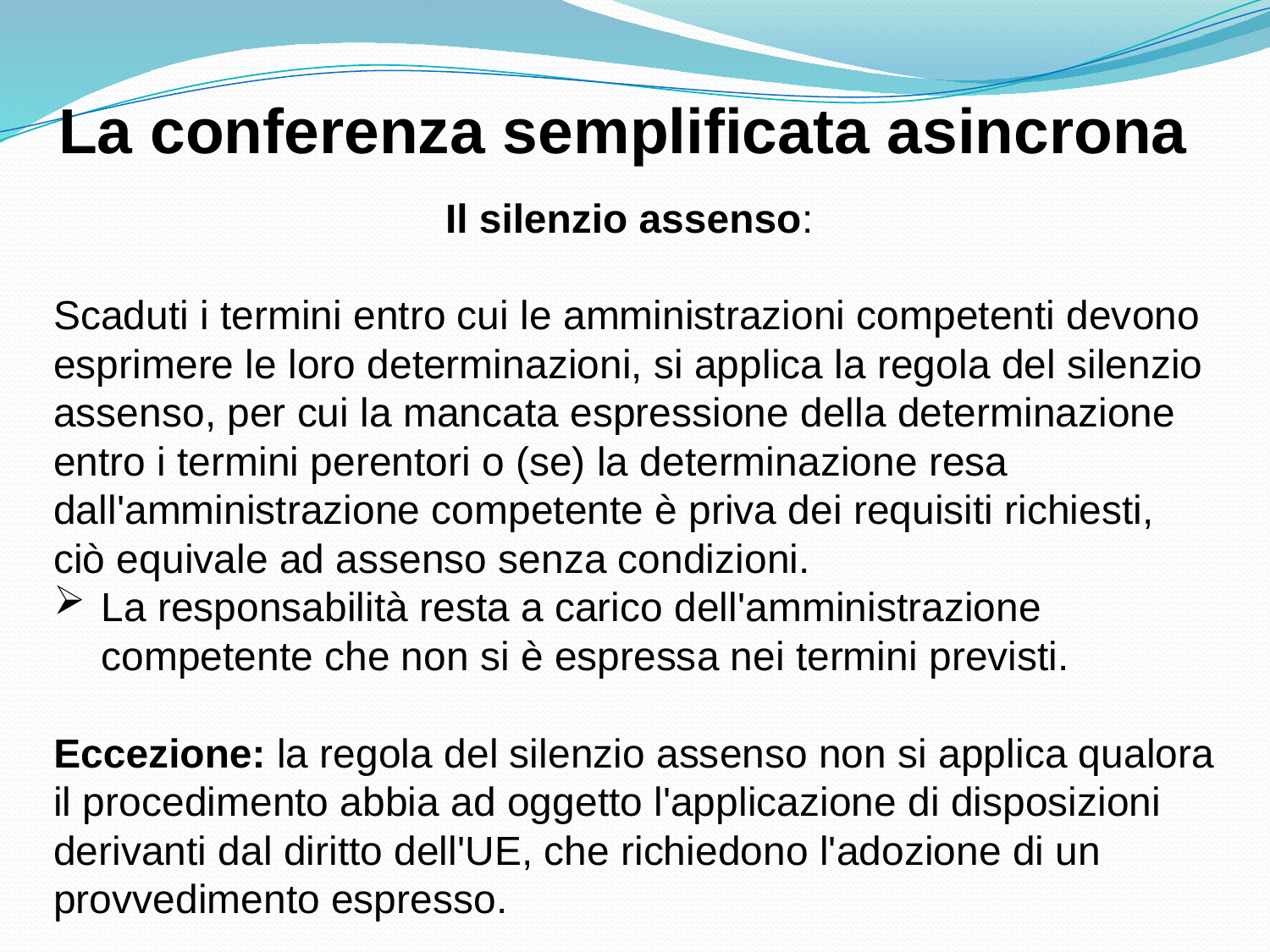

La conferenza semplificata asincrona
Il silenzio assenso:

Scaduti i termini entro cui le amministrazioni competenti devono esprimere le loro determinazioni, si applica la regola del silenzio assenso, per cui la mancata espressione della determinazione entro i termini perentori o (se) la determinazione resa dall'amministrazione competente è priva dei requisiti richiesti, ciò equivale ad assenso senza condizioni.
La responsabilità resta a carico dell'amministrazione competente che non si è espressa nei termini previsti.

Eccezione: la regola del silenzio assenso non si applica qualora il procedimento abbia ad oggetto l'applicazione di disposizioni derivanti dal diritto dell'UE, che richiedono l'adozione di un provvedimento espresso.